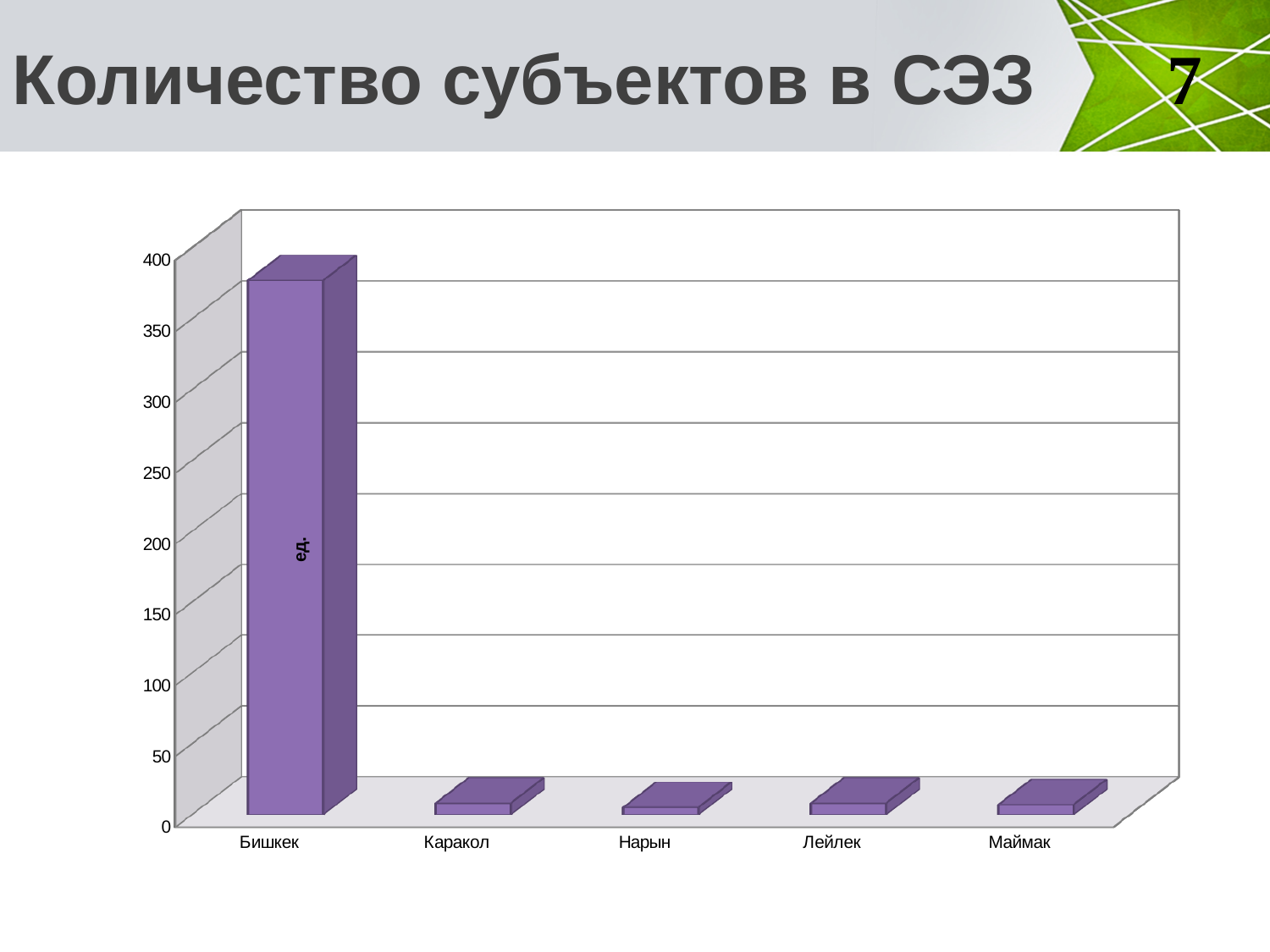

# Количество субъектов в СЭЗ
7

[unsupported chart]